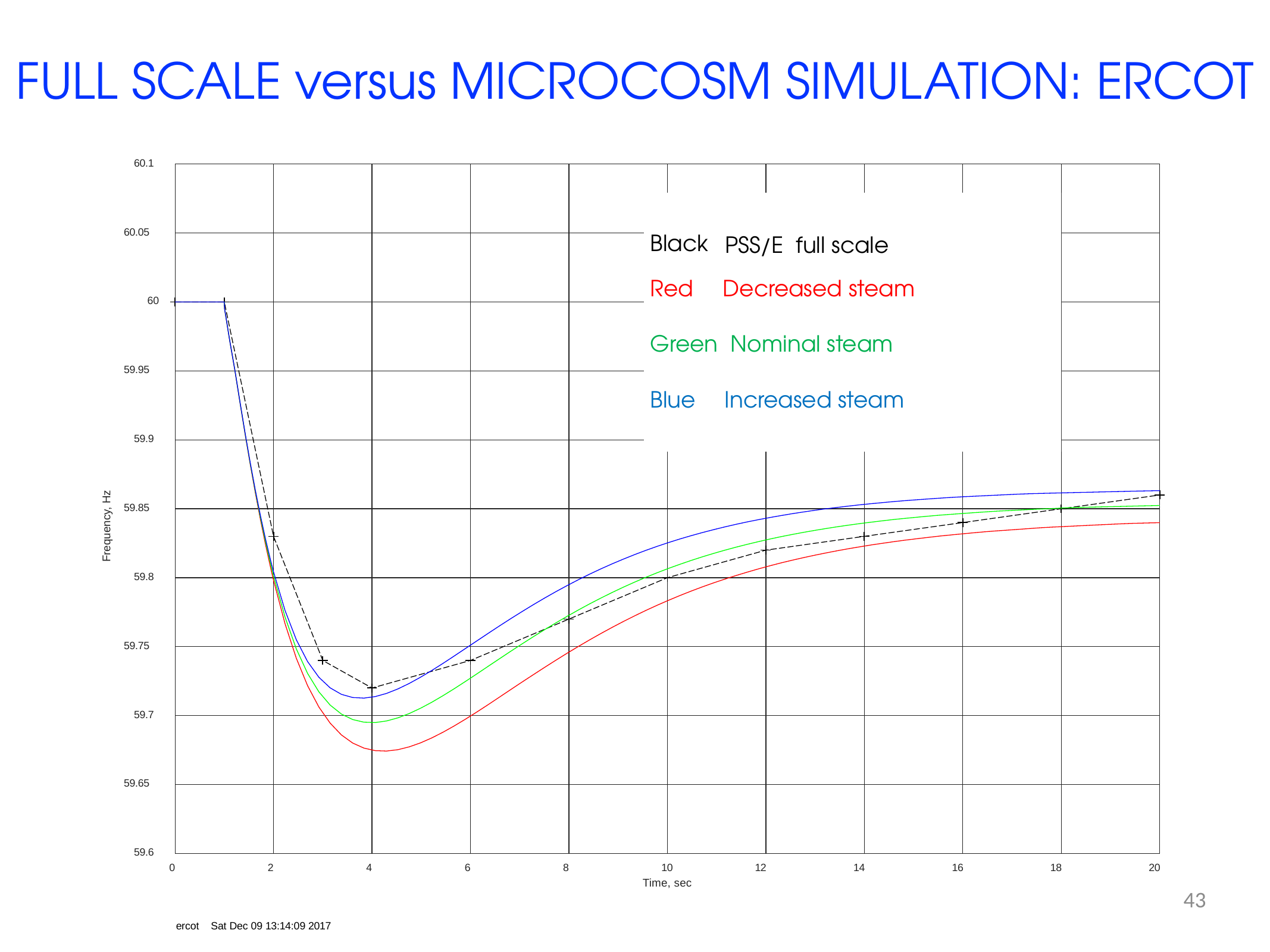

FULL SCALE versus MICROCOSM SIMULATION: ERCOT
60.1

60.05
Black
PSS/E  full scale

Red	Decreased steam
Green  Nominal steam
Blue	Increased steam
60

59.95

59.9

Frequency, Hz

59.85

59.8

59.75

59.7

59.65

59.6

0
2
4
6
8
10
Time, sec
12
14
16
18
20
ercot    Sat Dec 09 13:14:09 2017
43